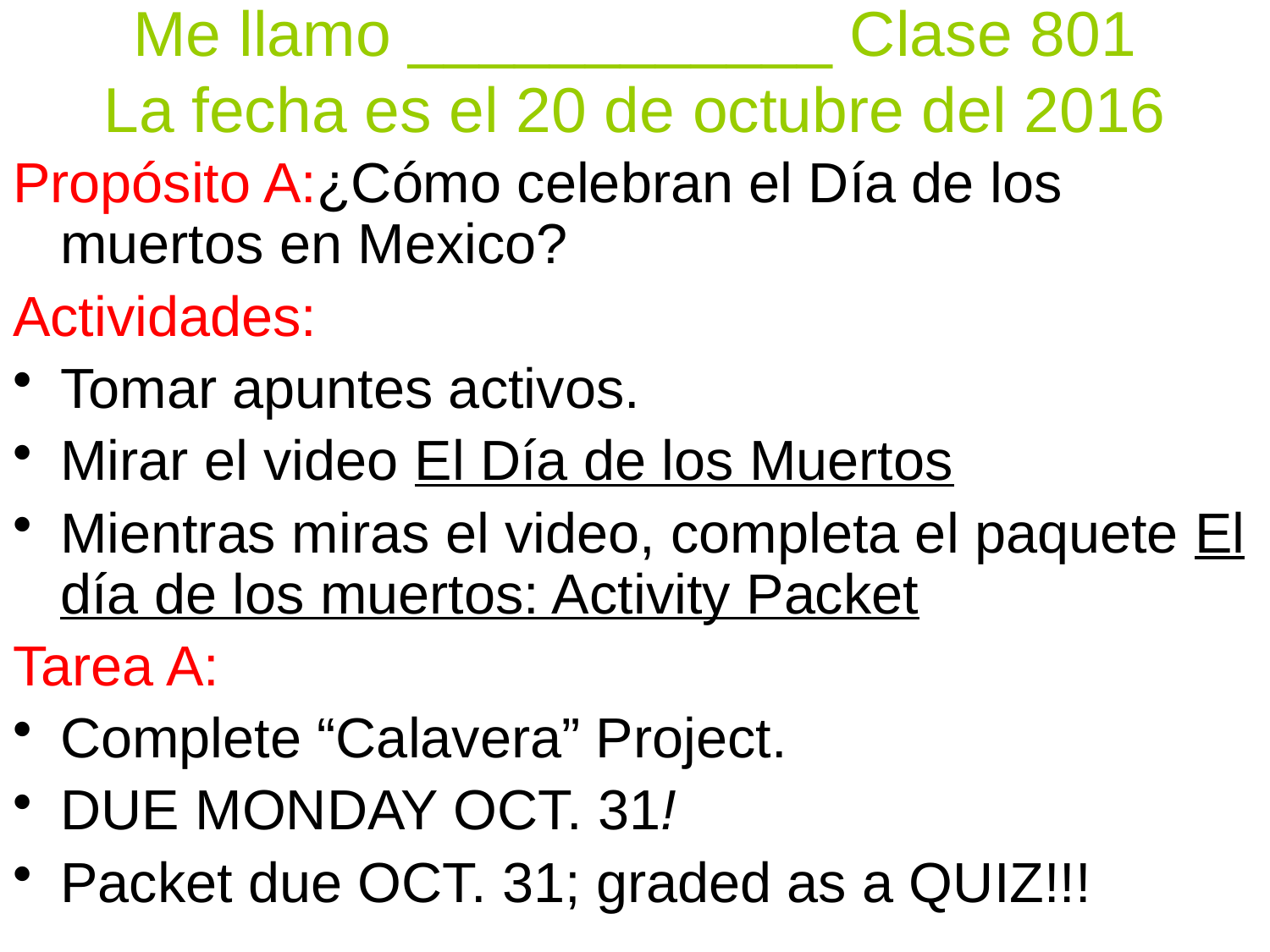

# Me llamo ____________ Clase 801 La fecha es el 20 de octubre del 2016
Propósito A:¿Cómo celebran el Día de los muertos en Mexico?
Actividades:
Tomar apuntes activos.
Mirar el video El Día de los Muertos
Mientras miras el video, completa el paquete El día de los muertos: Activity Packet
Tarea A:
Complete “Calavera” Project.
DUE MONDAY OCT. 31!
Packet due OCT. 31; graded as a QUIZ!!!